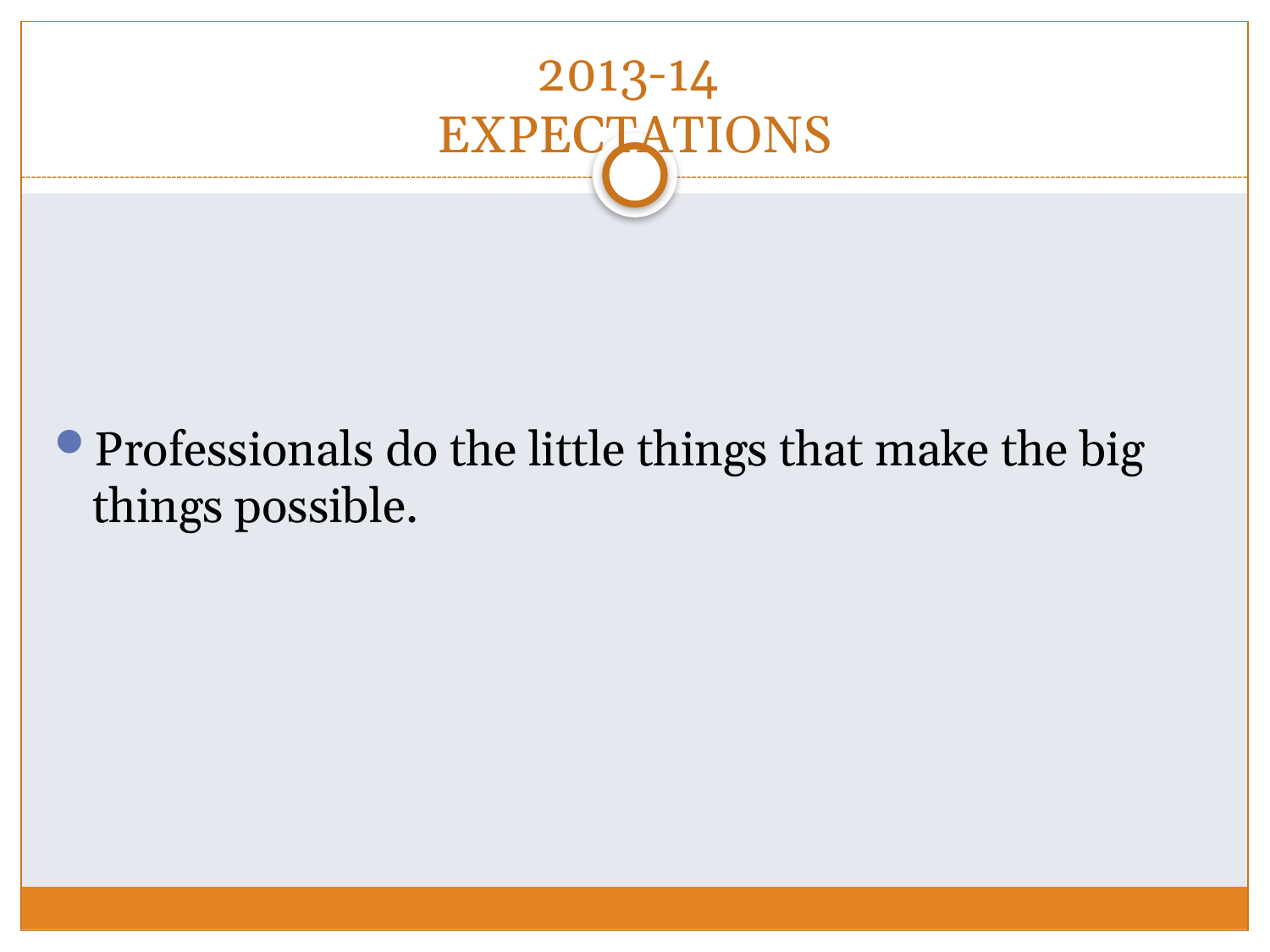

# 2013-14 EXPECTATIONS

Professionals do the little things that make the big things possible.